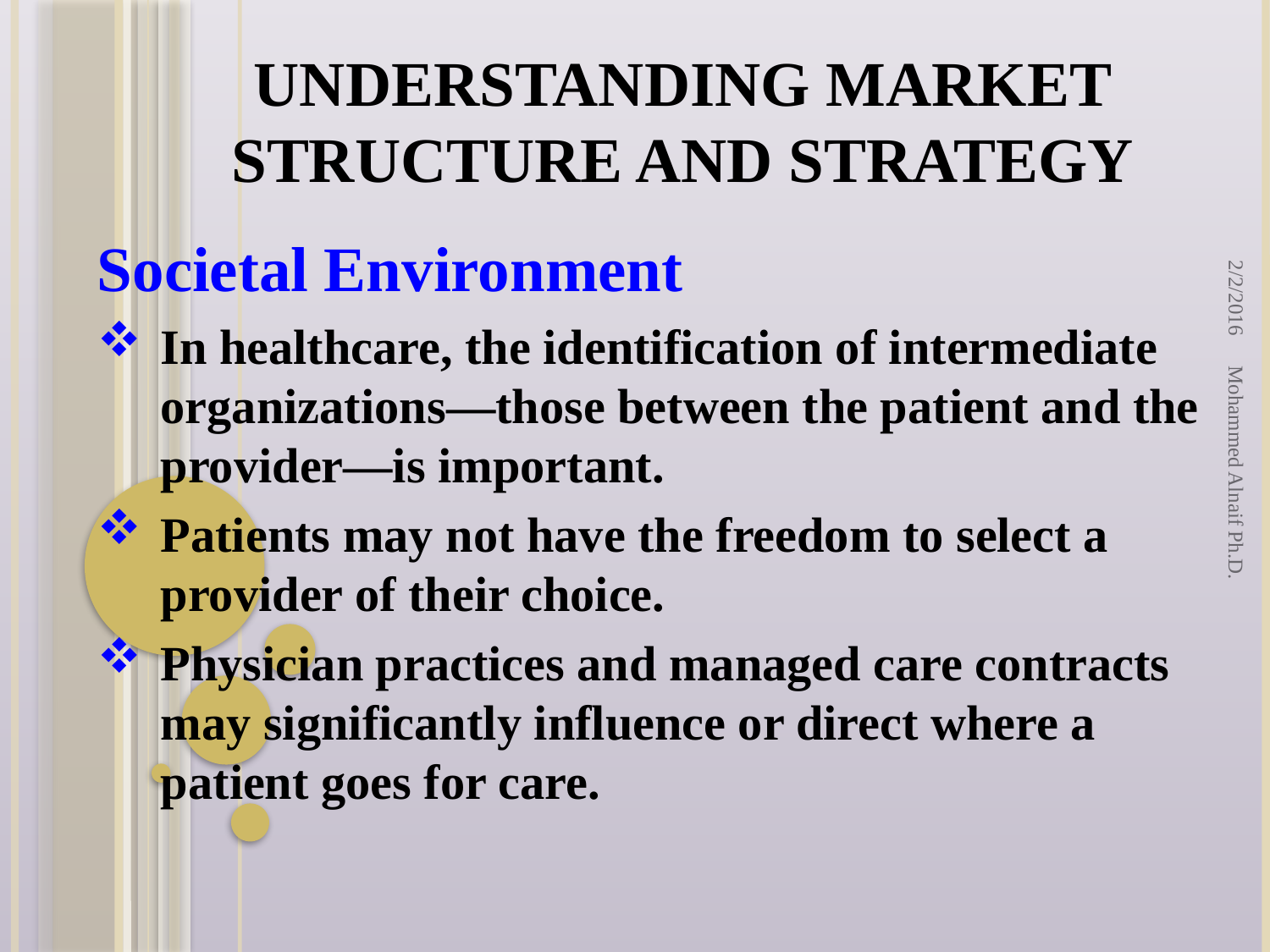

# Understanding Market Structure and Strategy
2/2/2016
Societal Environment
In healthcare, the identification of intermediate organizations—those between the patient and the provider—is important.
Patients may not have the freedom to select a provider of their choice.
Physician practices and managed care contracts may significantly influence or direct where a patient goes for care.
Mohammed Alnaif Ph.D.